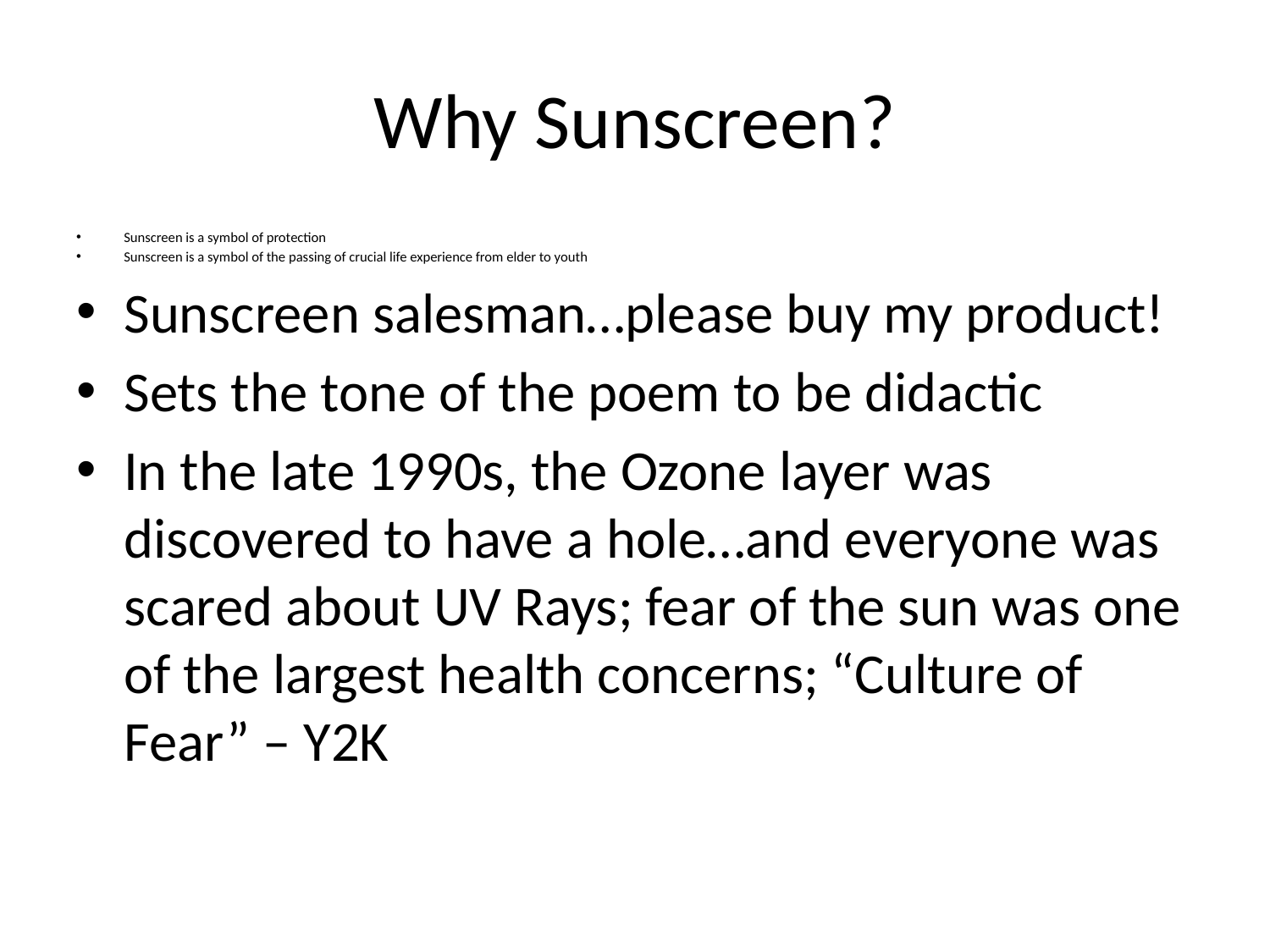

# Why Sunscreen?
Sunscreen is a symbol of protection
Sunscreen is a symbol of the passing of crucial life experience from elder to youth
Sunscreen salesman…please buy my product!
Sets the tone of the poem to be didactic
In the late 1990s, the Ozone layer was discovered to have a hole…and everyone was scared about UV Rays; fear of the sun was one of the largest health concerns; “Culture of Fear” – Y2K